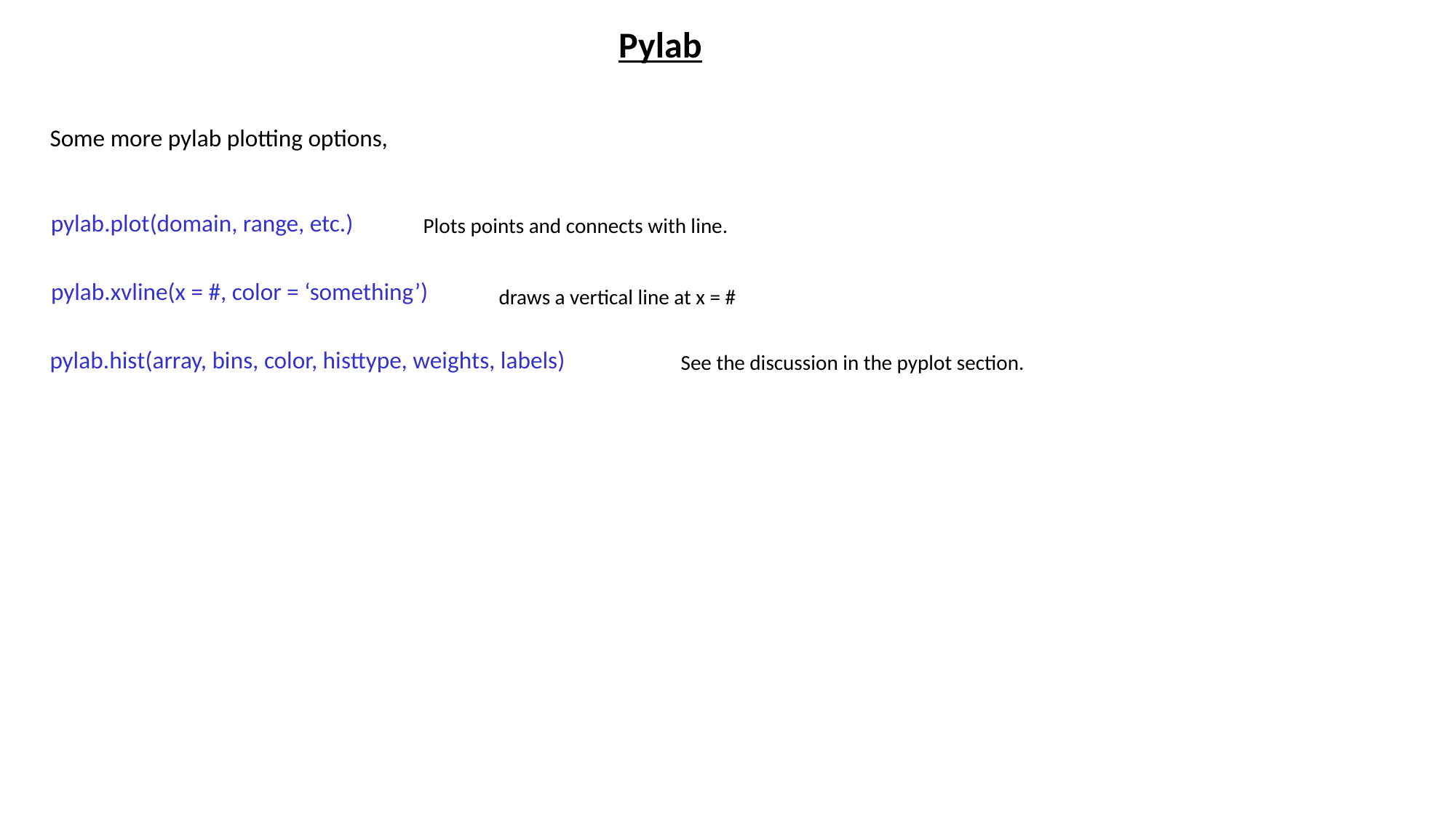

Pylab
Some more pylab plotting options,
pylab.plot(domain, range, etc.)
Plots points and connects with line.
pylab.xvline(x = #, color = ‘something’)
draws a vertical line at x = #
pylab.hist(array, bins, color, histtype, weights, labels)
See the discussion in the pyplot section.